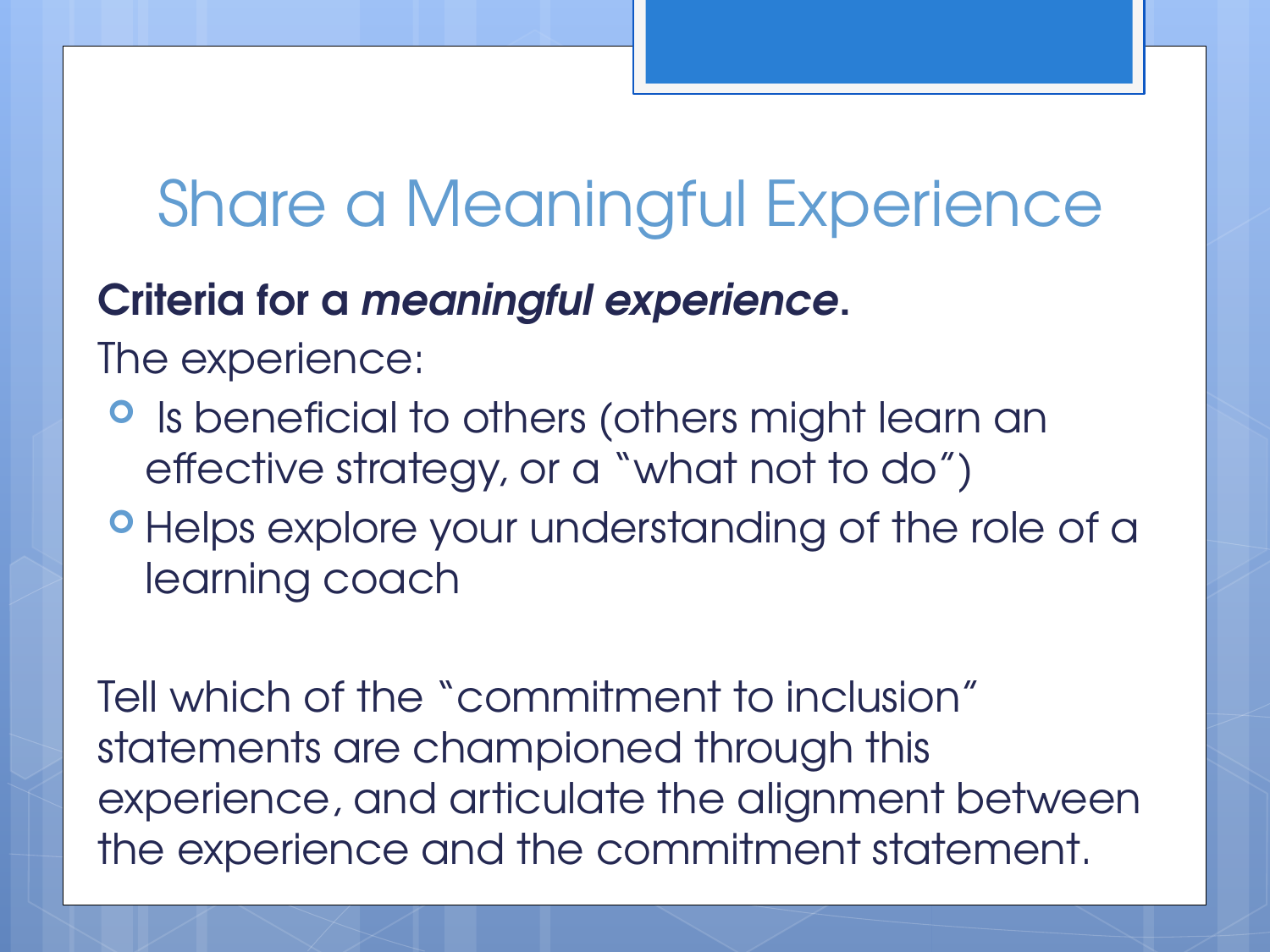

# Share a Meaningful Experience
Criteria for a meaningful experience.
The experience:
 Is beneficial to others (others might learn an effective strategy, or a “what not to do”)
Helps explore your understanding of the role of a learning coach

Tell which of the “commitment to inclusion” statements are championed through this experience, and articulate the alignment between the experience and the commitment statement.